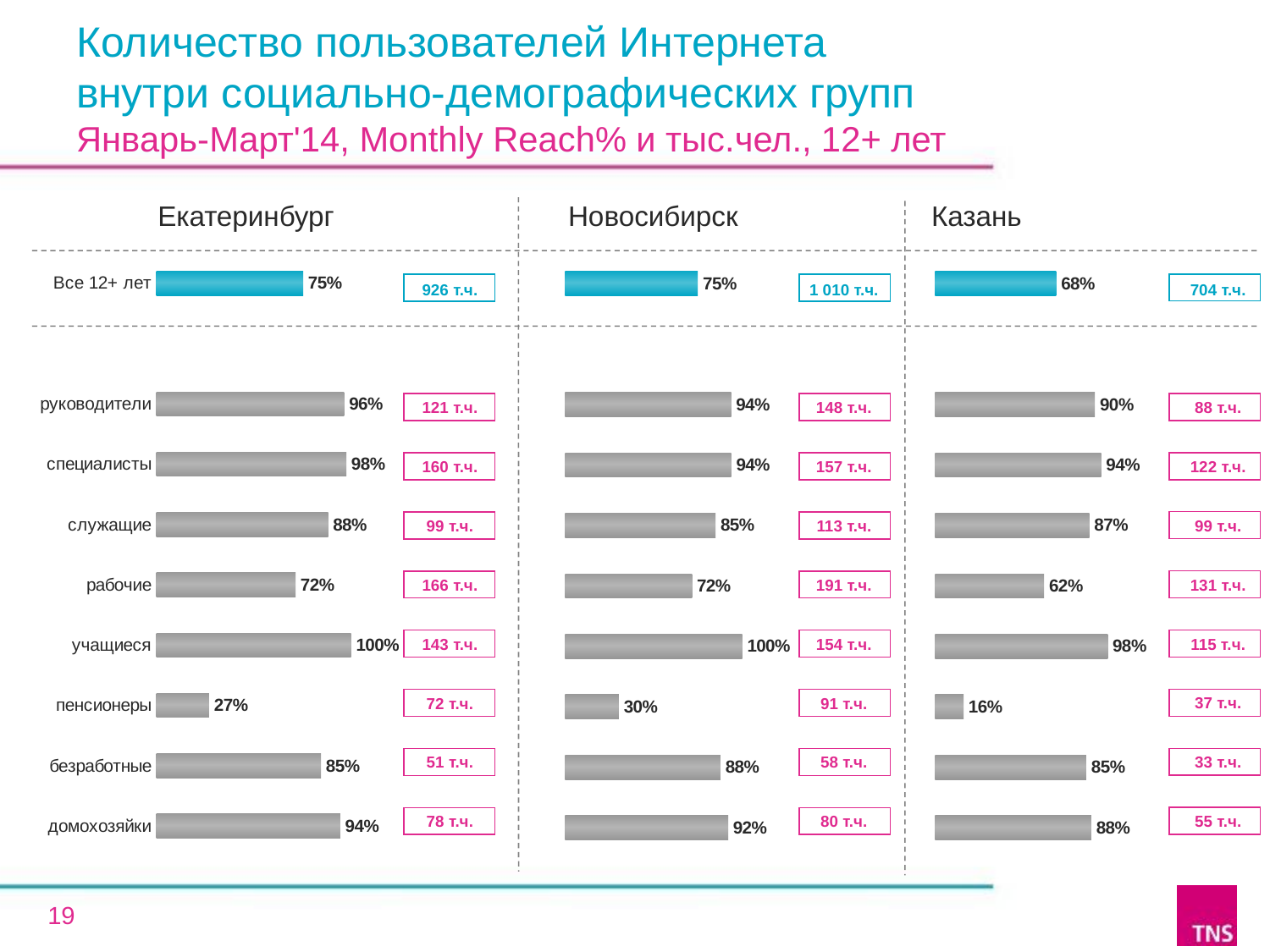

# Количество пользователей Интернета внутри социально-демографических групп Январь-Март'14, Monthly Reach% и тыс.чел., 12+ лет
Екатеринбург
Новосибирск
Казань

### Chart

| Category | % |
|---|---|
| Все 12+ лет | 75.4 |
|  | None |
| руководители | 96.4 |
| специалисты | 97.6 |
| служащие | 88.2 |
| рабочие | 71.5 |
| учащиеся | 100.0 |
| пенсионеры | 27.1 |
| безработные | 84.5 |
| домохозяйки | 94.4 |

### Chart

| Category | % |
|---|---|
| Все 12+ лет | 75.0 |
|  | None |
| руководители | 93.8 |
| специалисты | 93.9 |
| служащие | 85.0 |
| рабочие | 71.7 |
| учащиеся | 100.0 |
| пенсионеры | 30.4 |
| безработные | 87.8 |
| домохозяйки | 92.1 |

### Chart

| Category | % |
|---|---|
| Все 12+ лет | 68.4 |
|  | None |
| руководители | 90.3 |
| специалисты | 93.8 |
| служащие | 87.1 |
| рабочие | 61.6 |
| учащиеся | 97.5 |
| пенсионеры | 16.1 |
| безработные | 85.4 |
| домохозяйки | 88.2 |
| 704 т.ч. |
| --- |
|  |
| 88 т.ч. |
| 122 т.ч. |
| 99 т.ч. |
| 131 т.ч. |
| 115 т.ч. |
| 37 т.ч. |
| 33 т.ч. |
| 55 т.ч. |
| 1 010 т.ч. |
| --- |
|  |
| 148 т.ч. |
| 157 т.ч. |
| 113 т.ч. |
| 191 т.ч. |
| 154 т.ч. |
| 91 т.ч. |
| 58 т.ч. |
| 80 т.ч. |
| 926 т.ч. |
| --- |
|  |
| 121 т.ч. |
| 160 т.ч. |
| 99 т.ч. |
| 166 т.ч. |
| 143 т.ч. |
| 72 т.ч. |
| 51 т.ч. |
| 78 т.ч. |

19